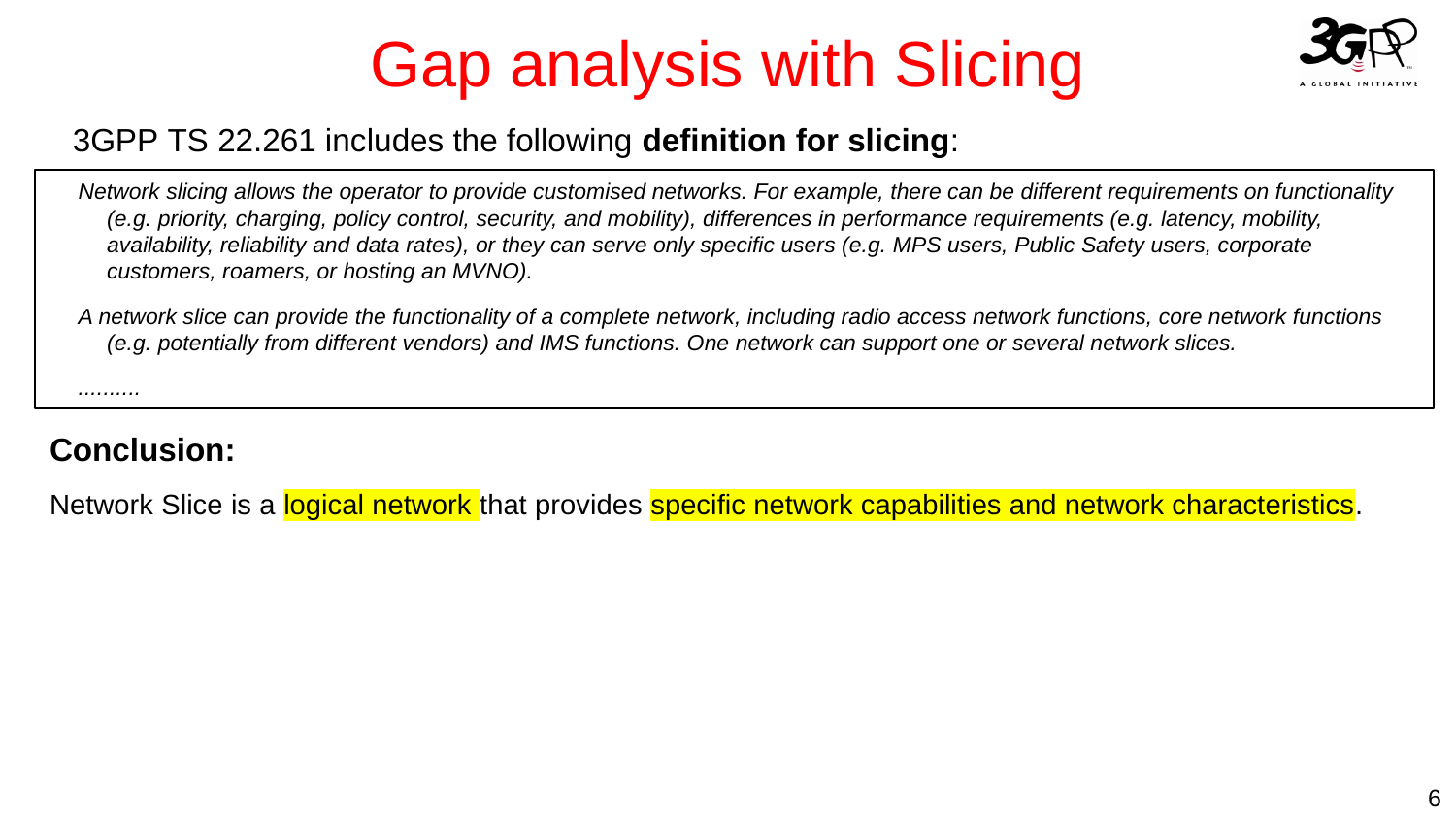

Gap analysis with Slicing
3GPP TS 22.261 includes the following definition for slicing:

Network slicing allows the operator to provide customised networks. For example, there can be different requirements on functionality (e.g. priority, charging, policy control, security, and mobility), differences in performance requirements (e.g. latency, mobility, availability, reliability and data rates), or they can serve only specific users (e.g. MPS users, Public Safety users, corporate customers, roamers, or hosting an MVNO).
A network slice can provide the functionality of a complete network, including radio access network functions, core network functions (e.g. potentially from different vendors) and IMS functions. One network can support one or several network slices.
..........
Conclusion:
Network Slice is a logical network that provides specific network capabilities and network characteristics.